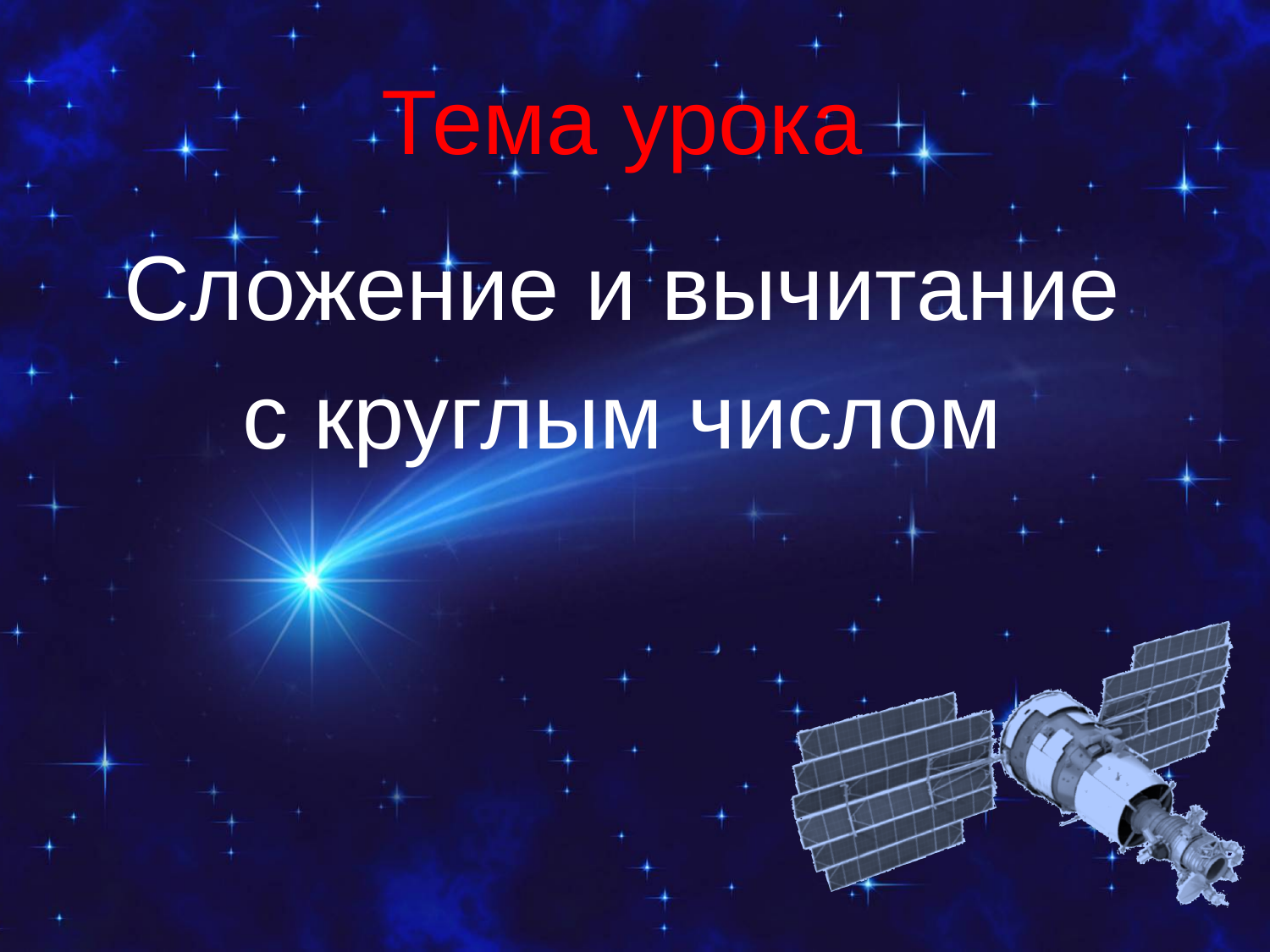

# Тема урока
Сложение и вычитание
с круглым числом